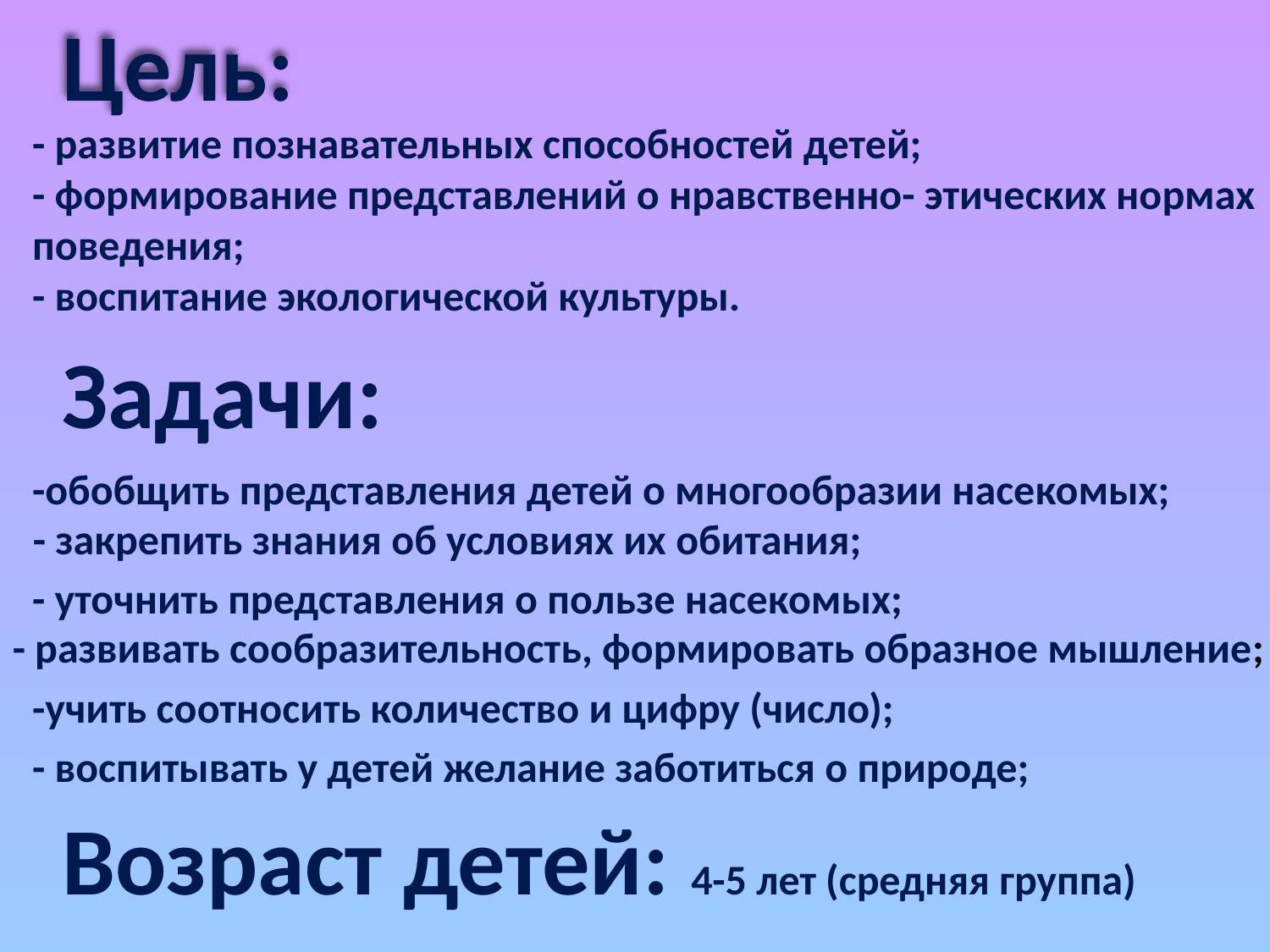

Цель:
- развитие познавательных способностей детей;
- формирование представлений о нравственно- этических нормах поведения;
- воспитание экологической культуры.
Задачи:
-обобщить представления детей о многообразии насекомых;
- закрепить знания об условиях их обитания;
- уточнить представления о пользе насекомых;
- развивать сообразительность, формировать образное мышление;
-учить соотносить количество и цифру (число);
- воспитывать у детей желание заботиться о природе;
Возраст детей: 4-5 лет (средняя группа)